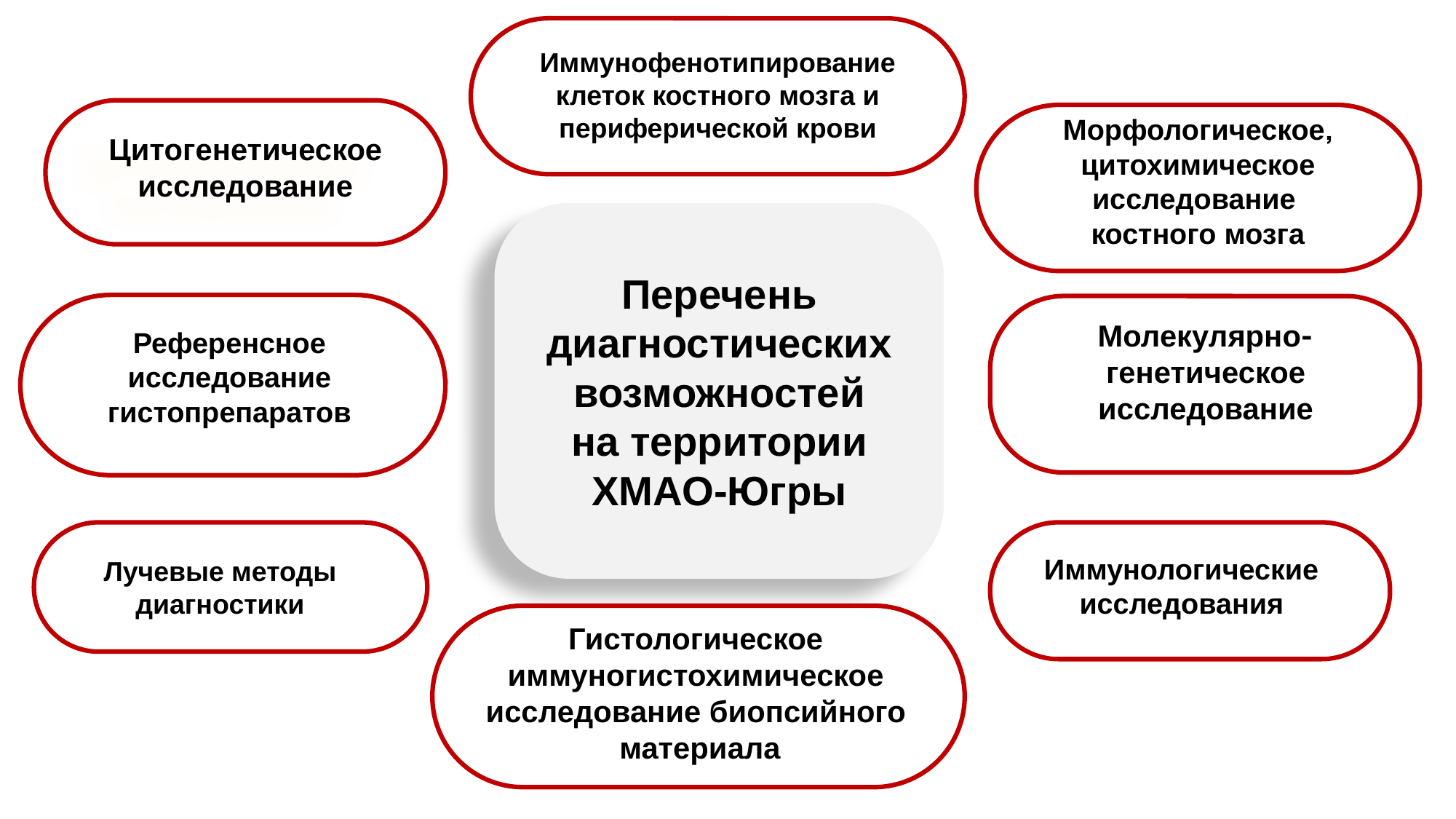

Иммунофенотипирование клеток костного мозга и периферической крови

Морфологическое, цитохимическое исследование
костного мозга
Цитогенетическое исследование
Перечень диагностических возможностей
на территории ХМАО-Югры

Молекулярно-генетическое исследование
Референсное исследование гистопрепаратов

Иммунологические исследования
Лучевые методы диагностики

Гистологическое
иммуногистохимическое
исследование биопсийного
материала